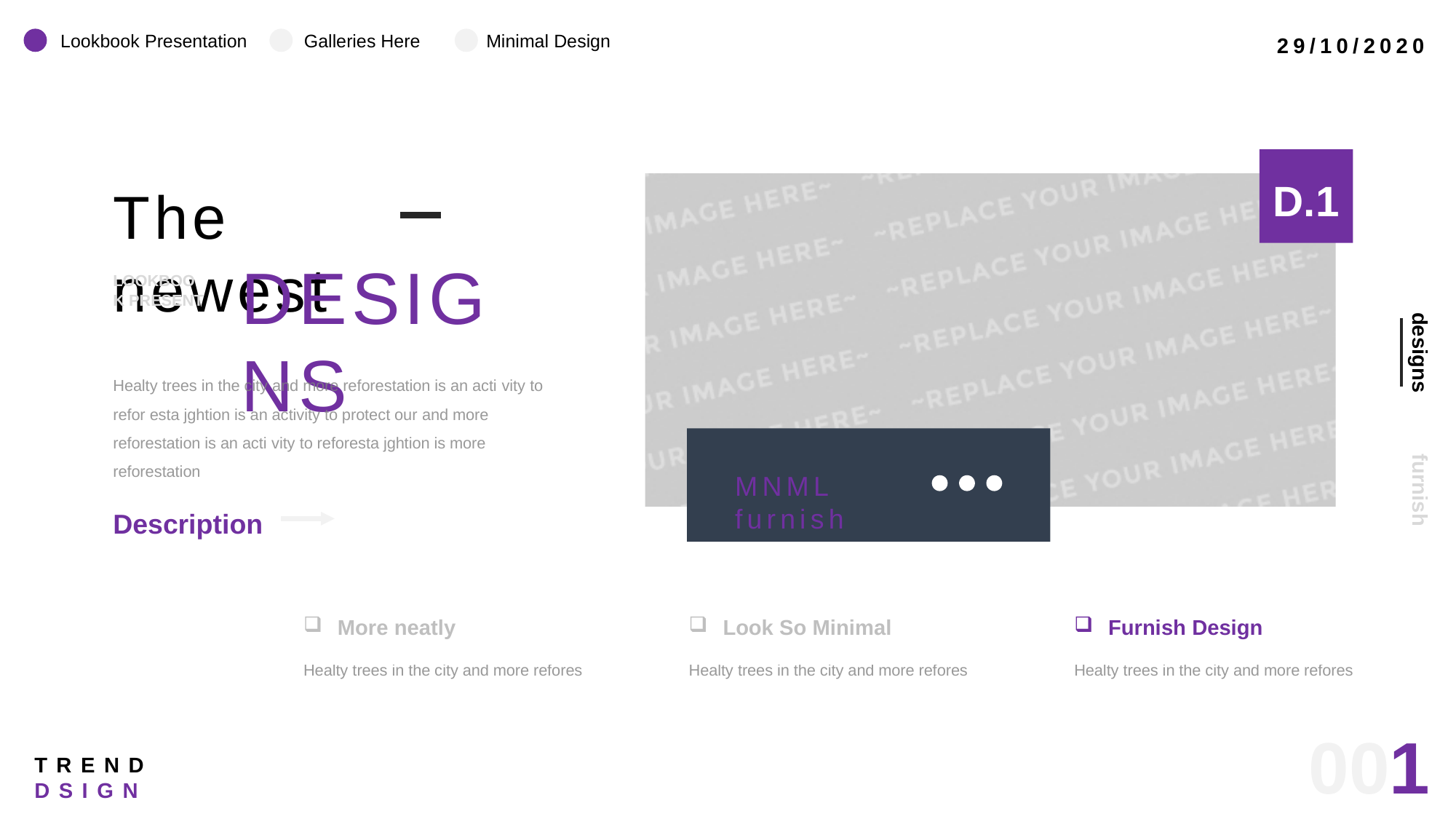

29/10/2020

Lookbook Presentation
Galleries Here
Minimal Design

The newest
D.1
DESIGNS
LOOKBOOK PRESENT

designs
Healty trees in the city and more reforestation is an acti vity to refor esta jghtion is an activity to protect our and more reforestation is an acti vity to reforesta jghtion is more reforestation
MNML furnish
furnish

Description
More neatly
Look So Minimal
Furnish Design
Healty trees in the city and more refores
Healty trees in the city and more refores
Healty trees in the city and more refores
001
TRENDDSIGN